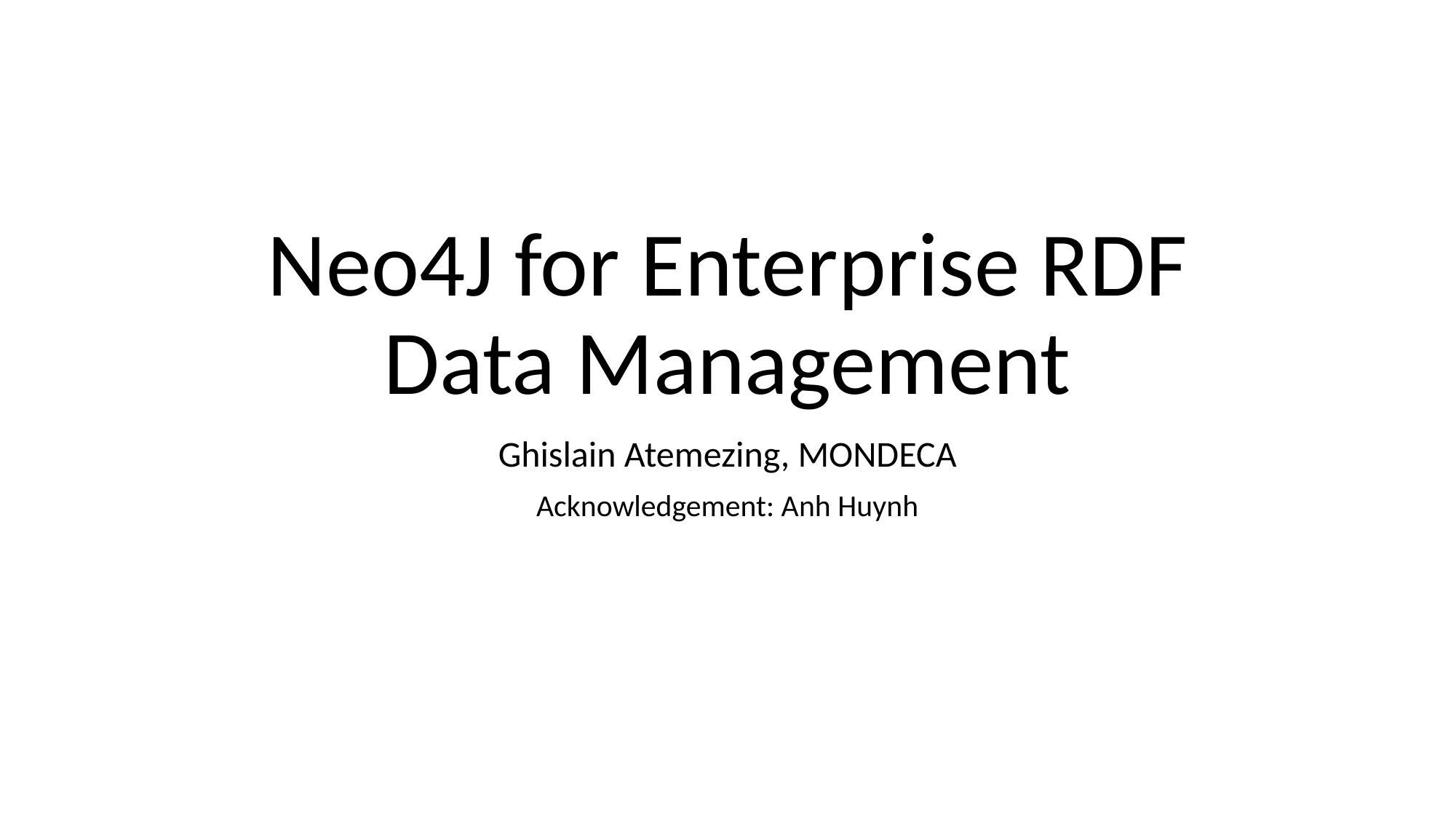

# Neo4J for Enterprise RDF Data Management
Ghislain Atemezing, MONDECA
Acknowledgement: Anh Huynh